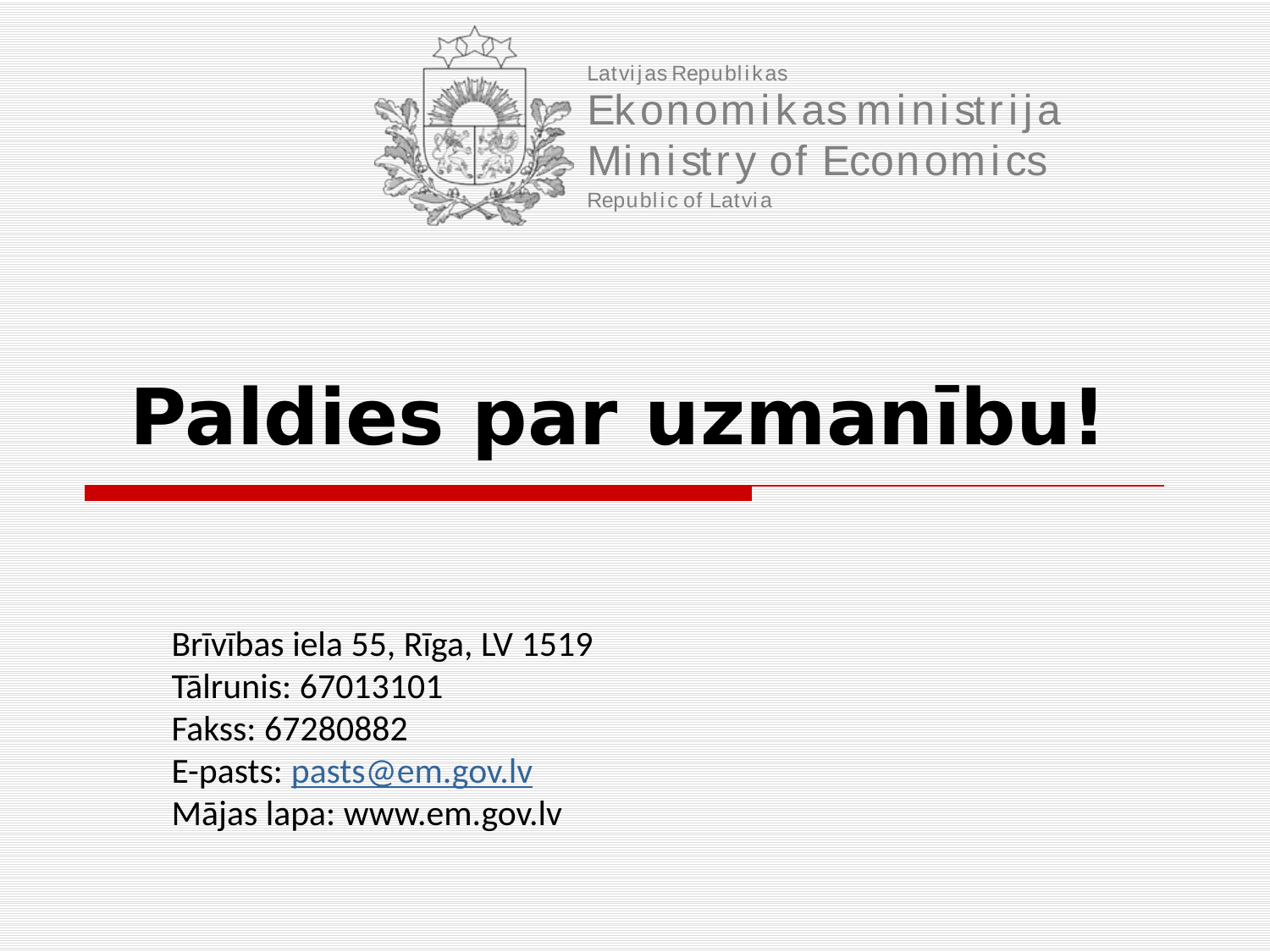

# Paldies par uzmanību!
Brīvības iela 55, Rīga, LV 1519
Tālrunis: 67013101
Fakss: 67280882
E-pasts: pasts@em.gov.lv
Mājas lapa: www.em.gov.lv